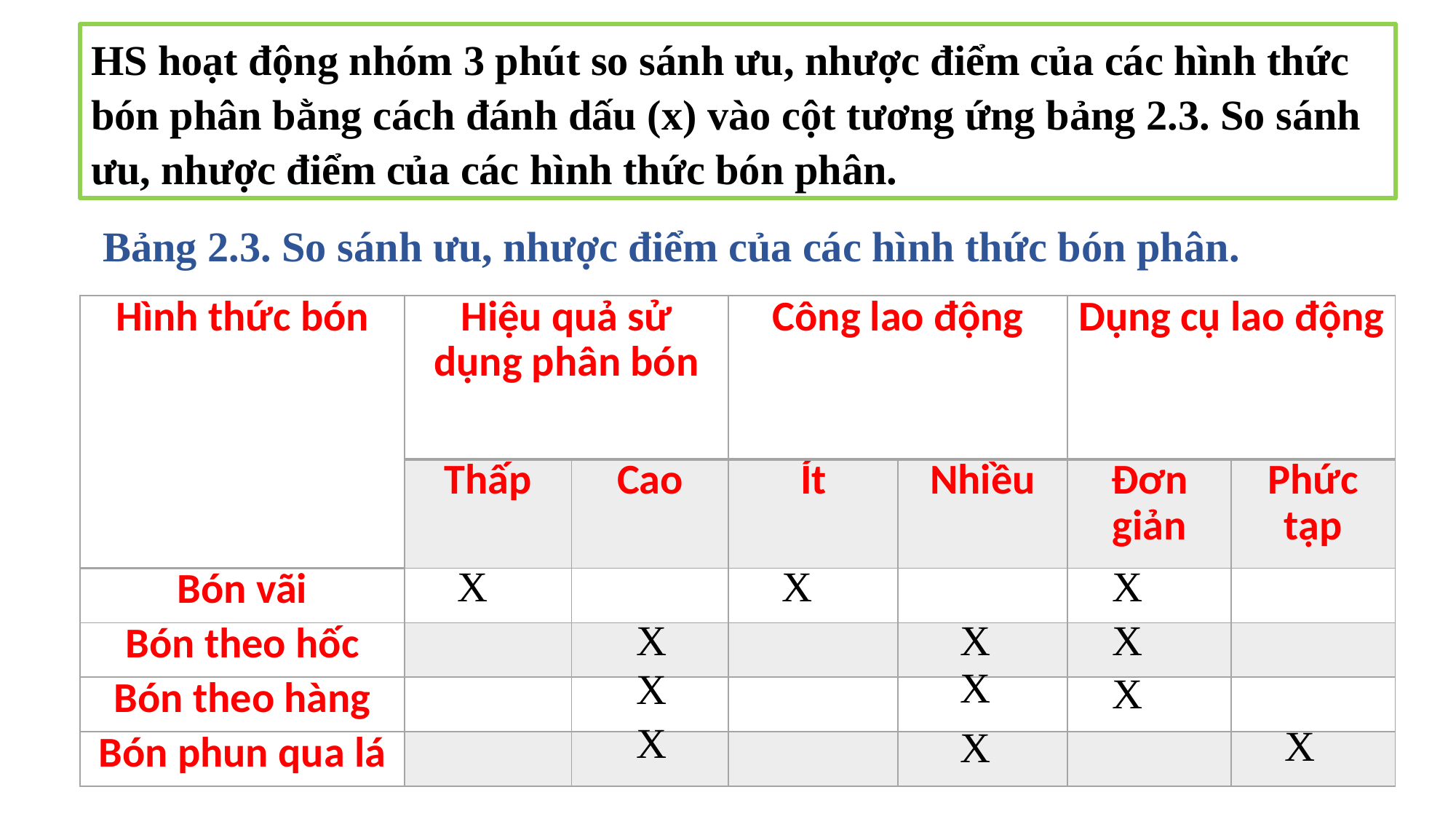

HS hoạt động nhóm 3 phút so sánh ưu, nhược điểm của các hình thức bón phân bằng cách đánh dấu (x) vào cột tương ứng bảng 2.3. So sánh ưu, nhược điểm của các hình thức bón phân.
Bảng 2.3. So sánh ưu, nhược điểm của các hình thức bón phân.
| Hình thức bón | Hiệu quả sử dụng phân bón |  | Công lao động |  | Dụng cụ lao động |  |
| --- | --- | --- | --- | --- | --- | --- |
|  | Thấp | Cao | Ít | Nhiều | Đơn giản | Phức tạp |
| Bón vãi |  |  |  |  |  |  |
| Bón theo hốc |  |  |  |  |  |  |
| Bón theo hàng |  |  |  |  |  |  |
| Bón phun qua lá |  |  |  |  |  |  |
X
X
X
X
X
X
X
X
X
X
X
X